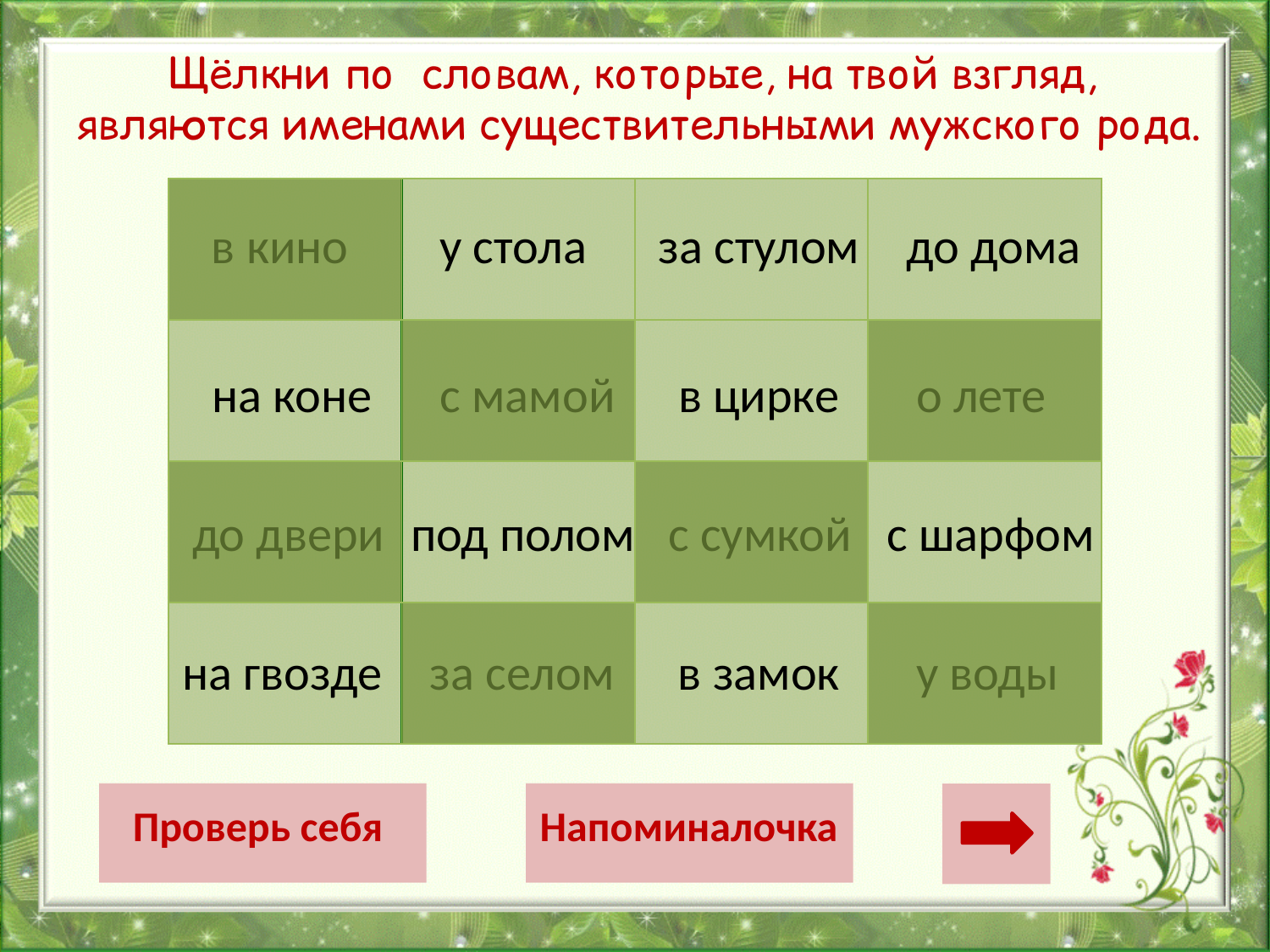

Щёлкни по  словам, которые, на твой взгляд,
являются именами существительными мужского рода.

|  |  |  |  |
| --- | --- | --- | --- |
|  |  |  |  |
|  |  |  |  |
|  |  |  |  |
в кино
у стола
за стулом
до дома
на коне
с мамой
в цирке
о лете
до двери
под полом
с сумкой
с шарфом
на гвозде
за селом
в замок
у воды

Проверь себя

Напоминалочка